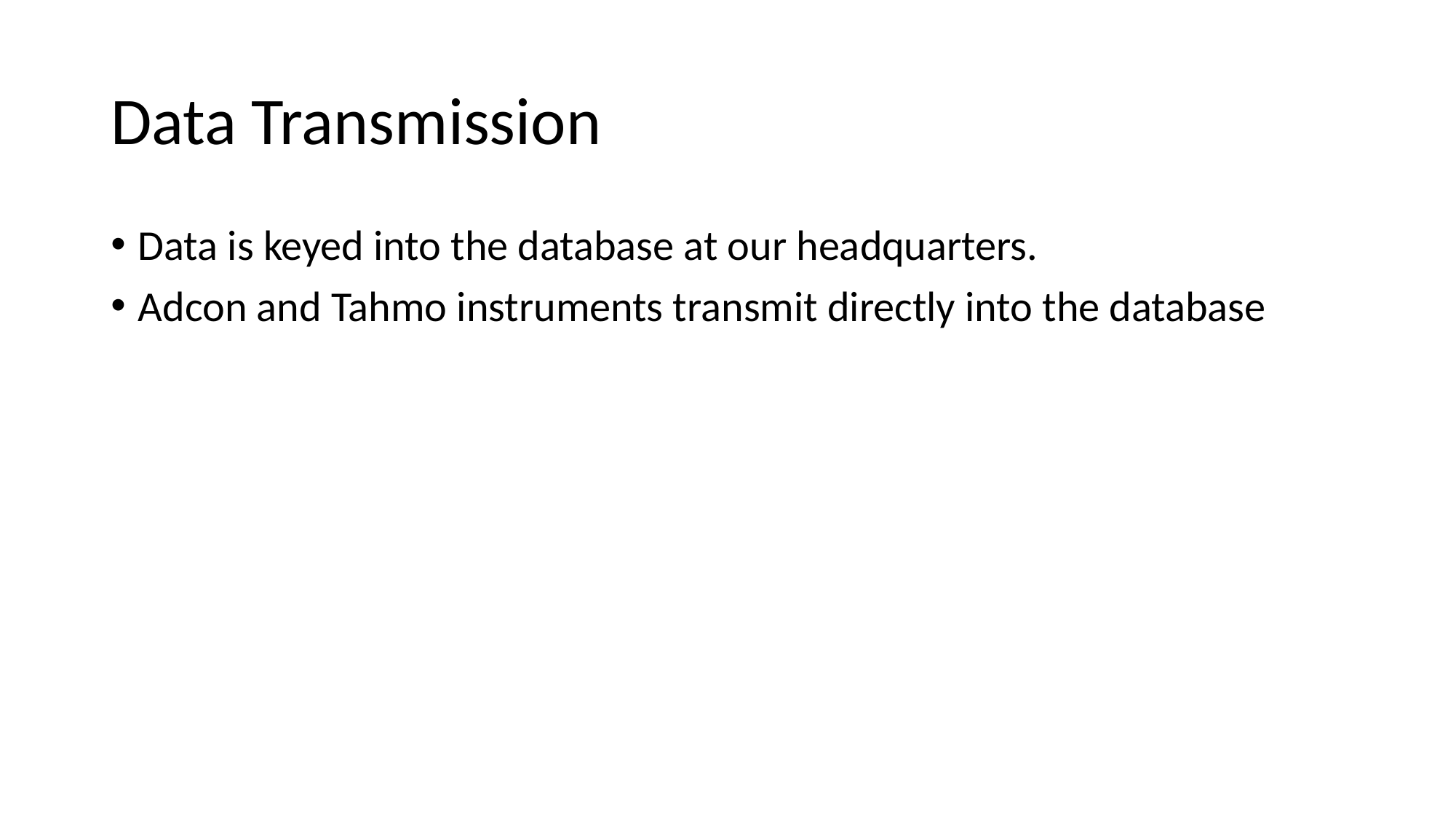

# Data Transmission
Data is keyed into the database at our headquarters.
Adcon and Tahmo instruments transmit directly into the database